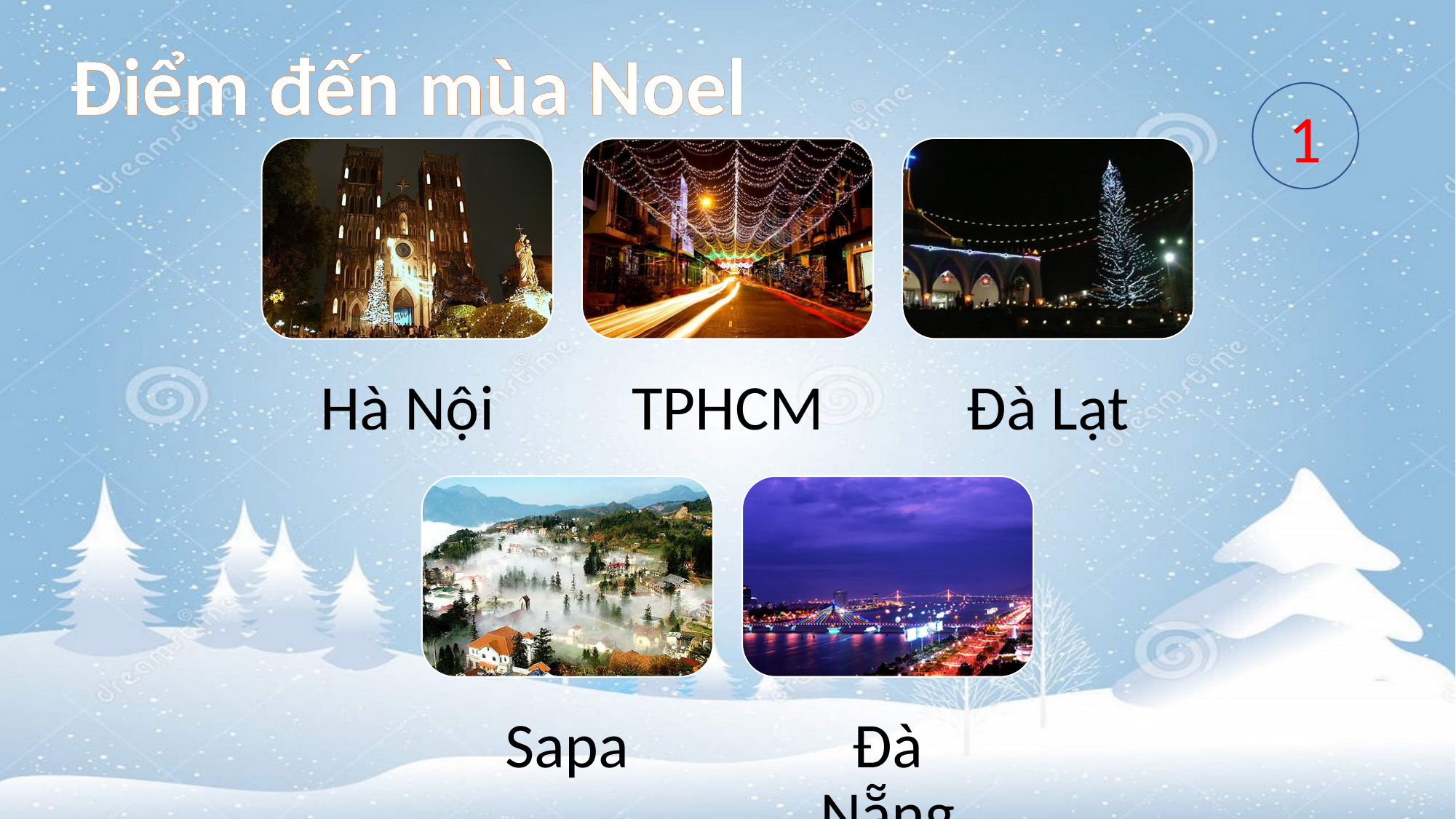

Điểm đến mùa Noel
1
Hà Nội
TPHCM
Đà Lạt
Sapa
Đà Nẵng